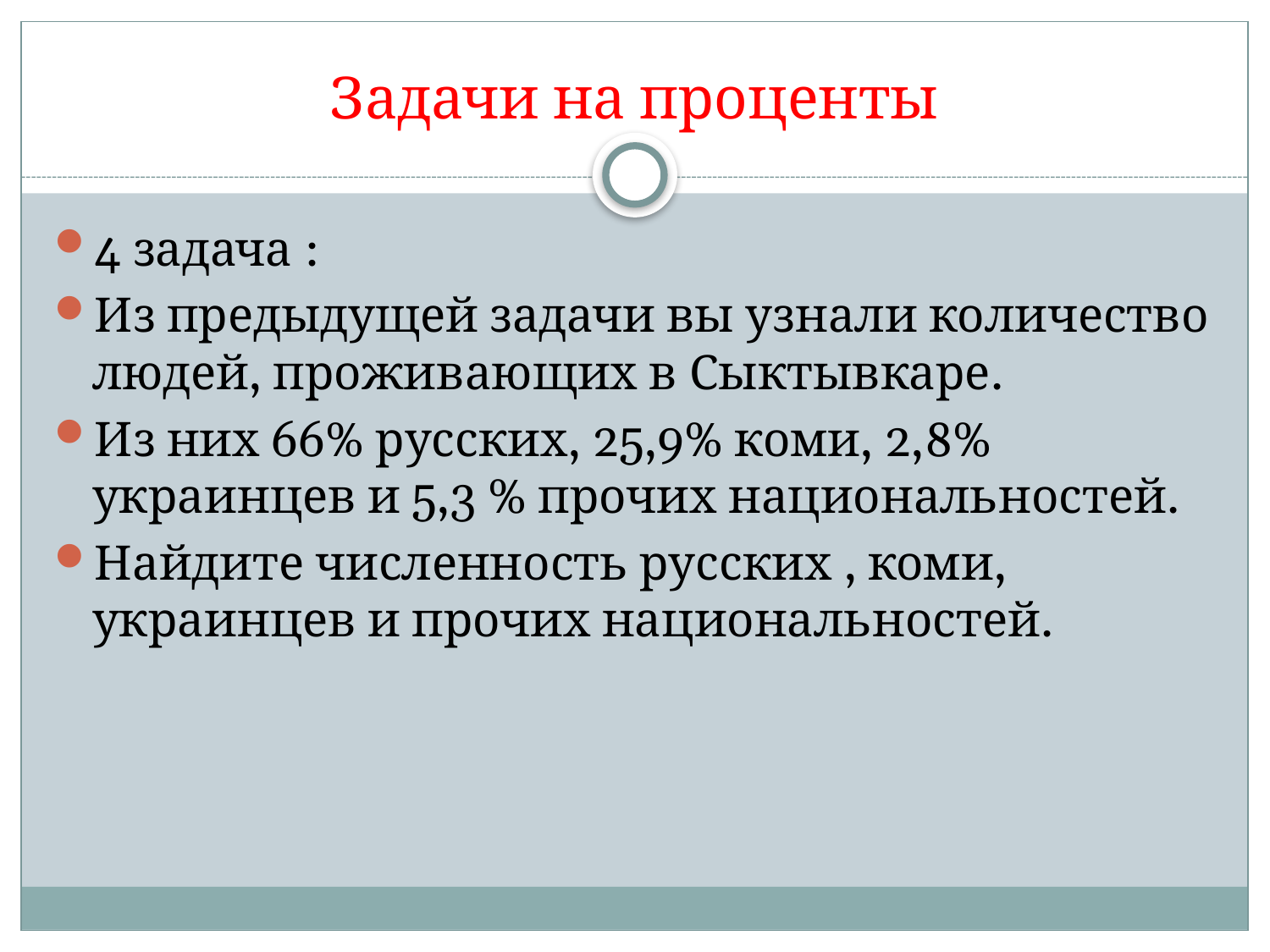

# Задачи на проценты
4 задача :
Из предыдущей задачи вы узнали количество людей, проживающих в Сыктывкаре.
Из них 66% русских, 25,9% коми, 2,8% украинцев и 5,3 % прочих национальностей.
Найдите численность русских , коми, украинцев и прочих национальностей.